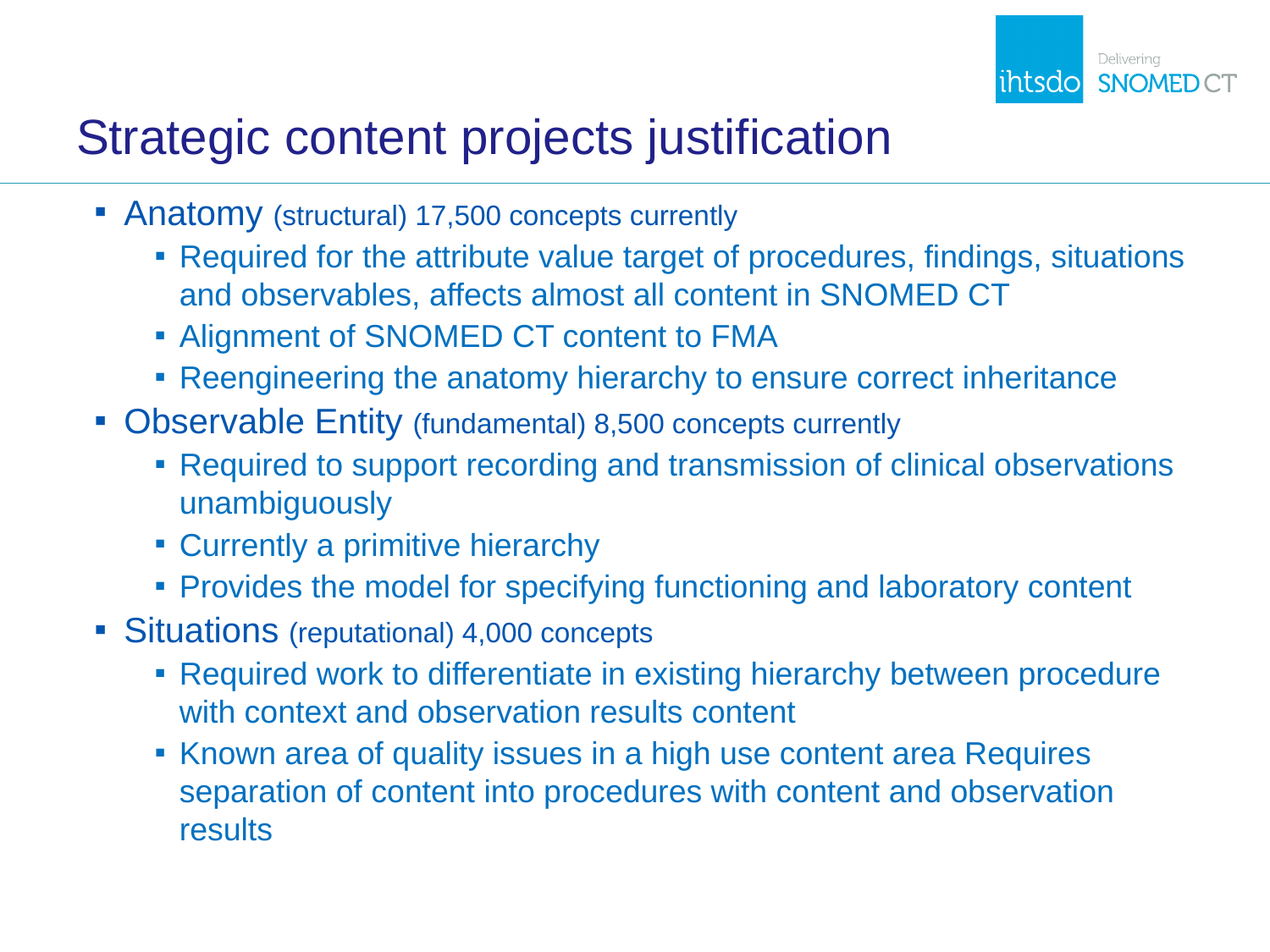

# Strategic content projects justification
Anatomy (structural) 17,500 concepts currently
Required for the attribute value target of procedures, findings, situations and observables, affects almost all content in SNOMED CT
Alignment of SNOMED CT content to FMA
Reengineering the anatomy hierarchy to ensure correct inheritance
Observable Entity (fundamental) 8,500 concepts currently
Required to support recording and transmission of clinical observations unambiguously
Currently a primitive hierarchy
Provides the model for specifying functioning and laboratory content
Situations (reputational) 4,000 concepts
Required work to differentiate in existing hierarchy between procedure with context and observation results content
Known area of quality issues in a high use content area Requires separation of content into procedures with content and observation results